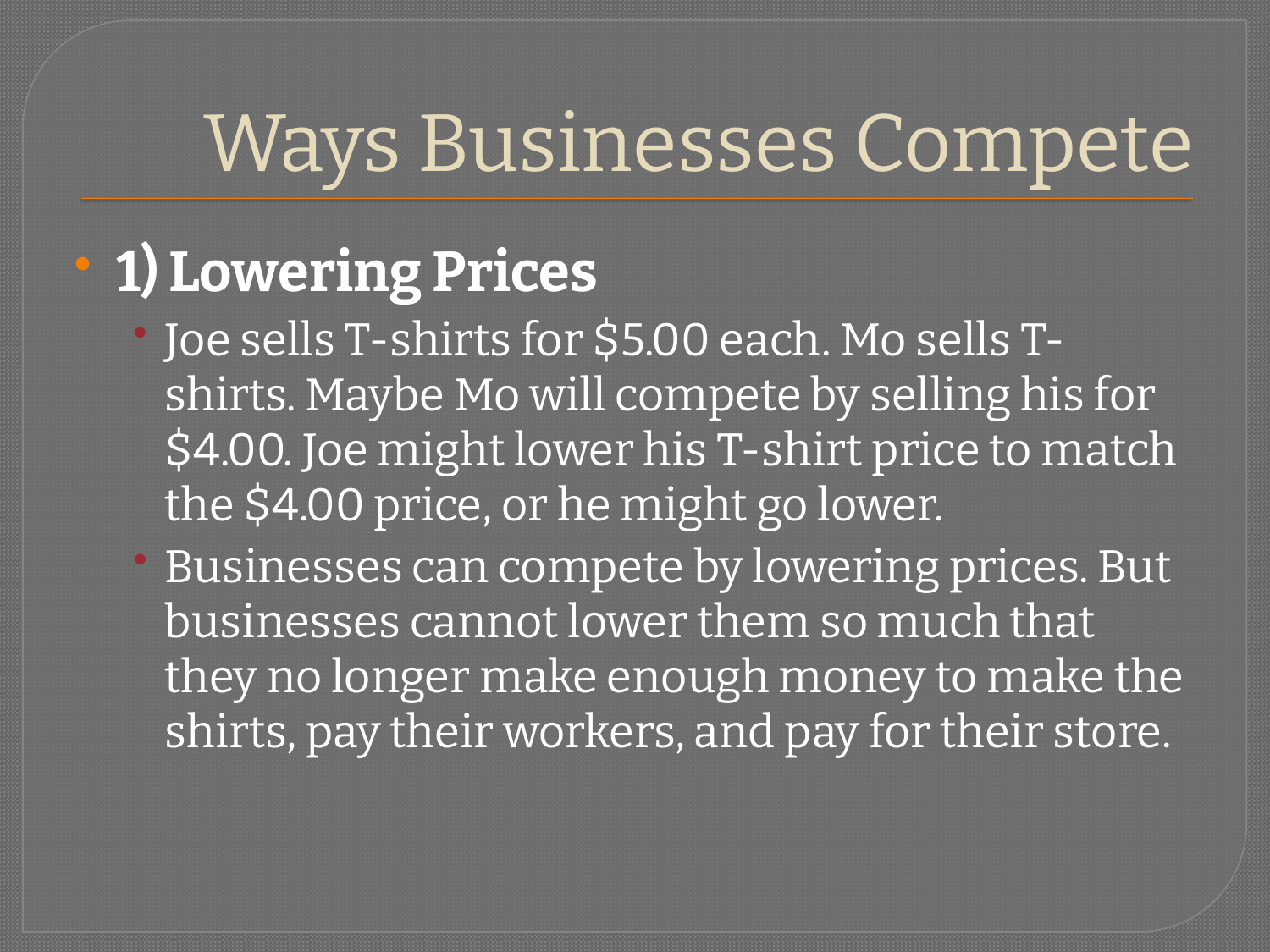

# Ways Businesses Compete
1) Lowering Prices
Joe sells T-shirts for $5.00 each. Mo sells T-shirts. Maybe Mo will compete by selling his for $4.00. Joe might lower his T-shirt price to match the $4.00 price, or he might go lower.
Businesses can compete by lowering prices. But businesses cannot lower them so much that they no longer make enough money to make the shirts, pay their workers, and pay for their store.